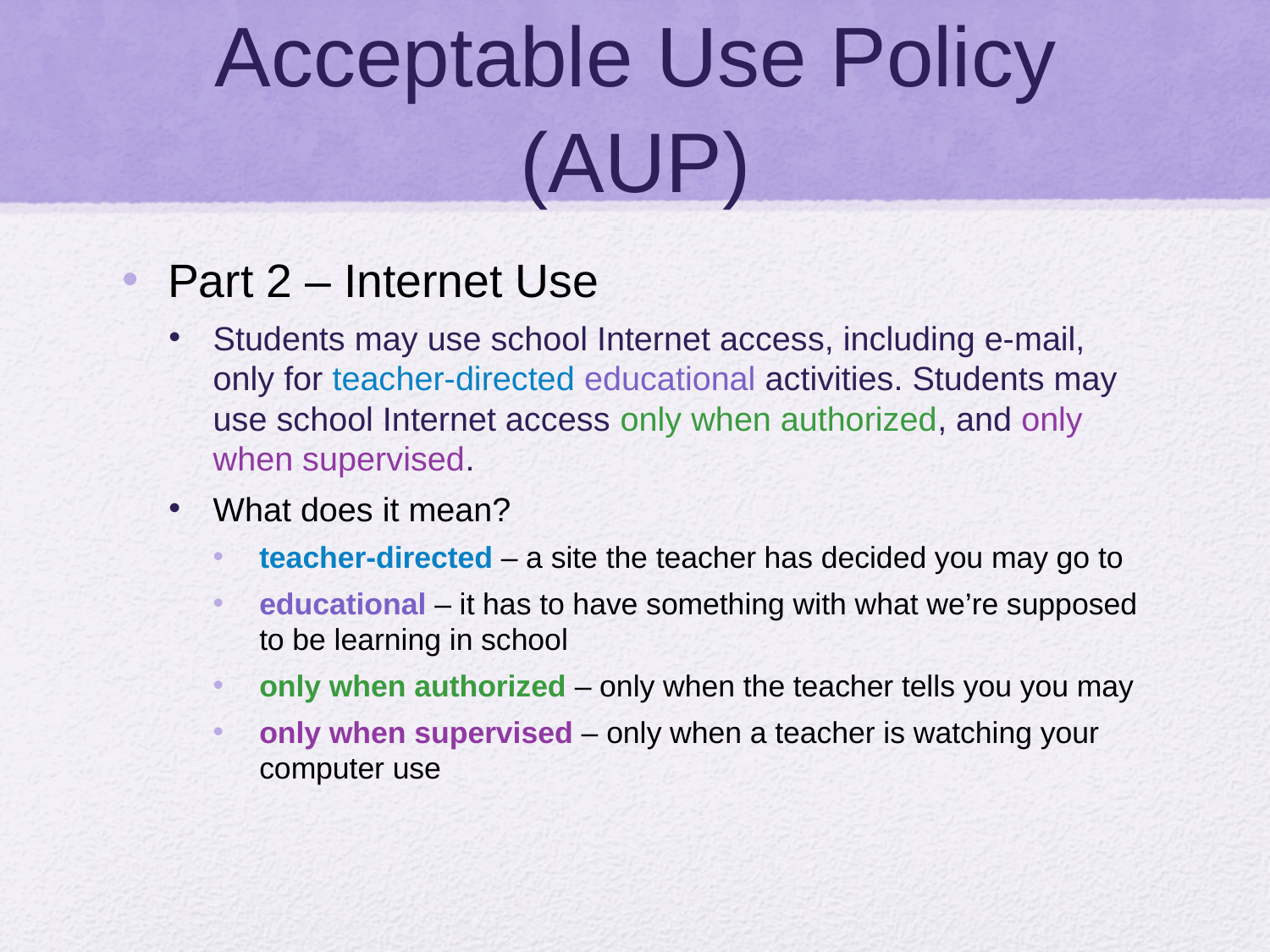

# Acceptable Use Policy (AUP)
Part 2 – Internet Use
Students may use school Internet access, including e-mail, only for teacher-directed educational activities. Students may use school Internet access only when authorized, and only when supervised.
What does it mean?
teacher-directed – a site the teacher has decided you may go to
educational – it has to have something with what we’re supposed to be learning in school
only when authorized – only when the teacher tells you you may
only when supervised – only when a teacher is watching your computer use